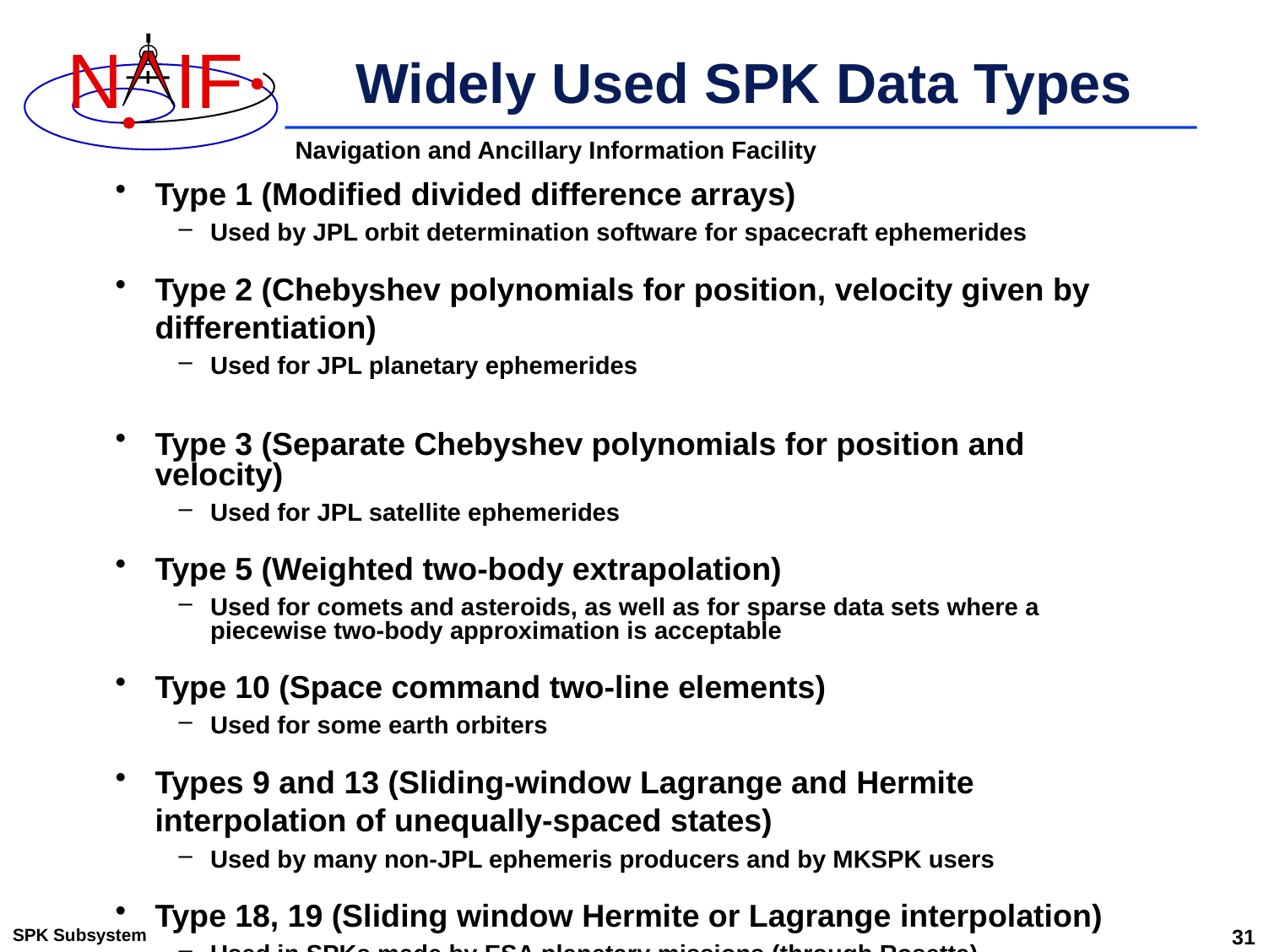

# Widely Used SPK Data Types
Type 1 (Modified divided difference arrays)
Used by JPL orbit determination software for spacecraft ephemerides

Type 2 (Chebyshev polynomials for position, velocity given by differentiation)
Used for JPL planetary ephemerides

Type 3 (Separate Chebyshev polynomials for position and velocity)
Used for JPL satellite ephemerides

Type 5 (Weighted two-body extrapolation)
Used for comets and asteroids, as well as for sparse data sets where a piecewise two-body approximation is acceptable

Type 10 (Space command two-line elements)
Used for some earth orbiters

Types 9 and 13 (Sliding-window Lagrange and Hermite interpolation of unequally-spaced states)
Used by many non-JPL ephemeris producers and by MKSPK users

Type 18, 19 (Sliding window Hermite or Lagrange interpolation)
Used in SPKs made by ESA planetary missions (through Rosetta)
SPK Subsystem
31